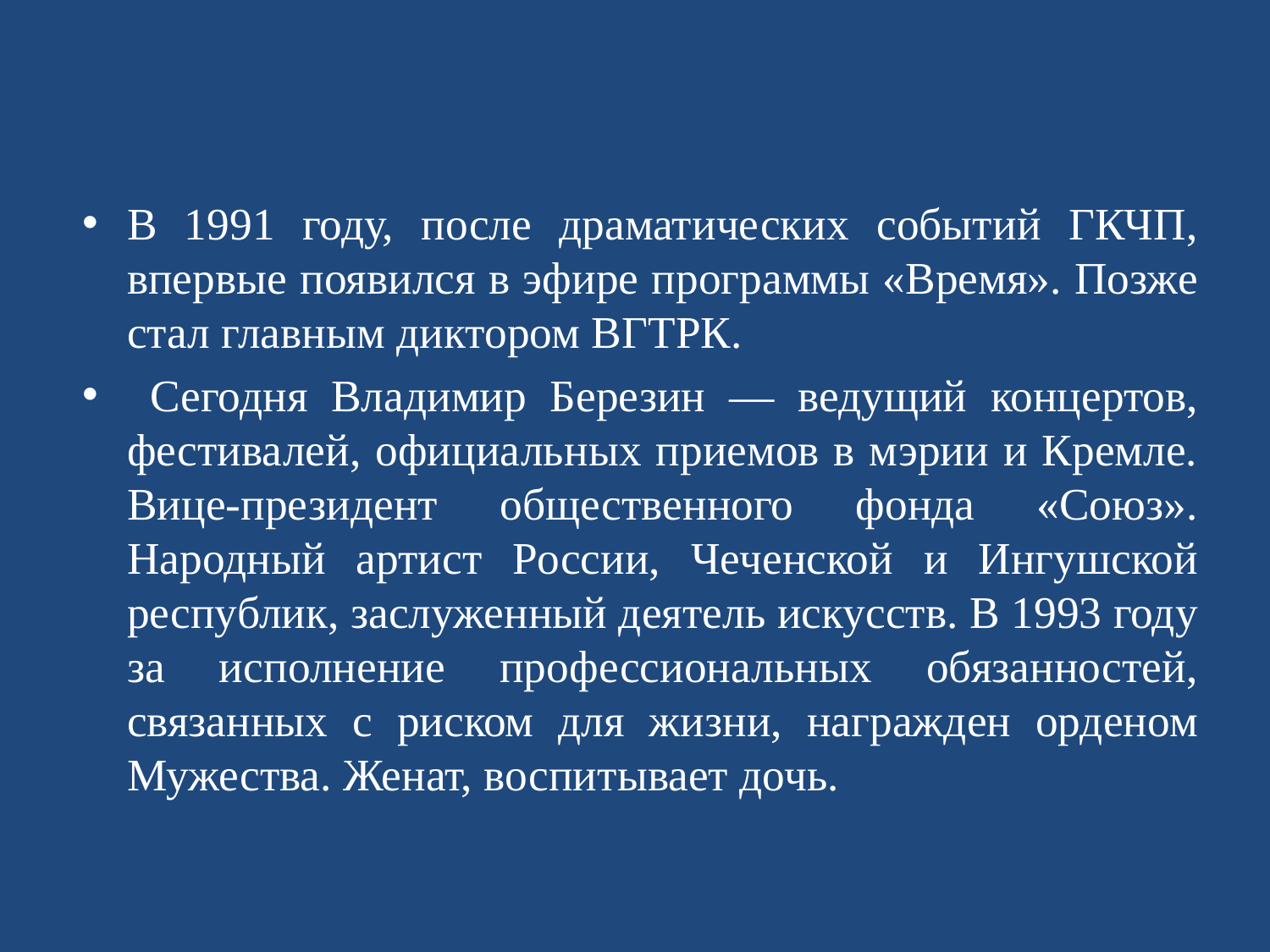

В 1991 году, после драматических событий ГКЧП, впервые появился в эфире программы «Время». Позже стал главным диктором ВГТРК.
 Сегодня Владимир Березин — ведущий концертов, фестивалей, официальных приемов в мэрии и Кремле. Вице-президент общественного фонда «Союз». Народный артист России, Чеченской и Ингушской республик, заслуженный деятель искусств. В 1993 году за исполнение профессиональных обязанностей, связанных с риском для жизни, награжден орденом Мужества. Женат, воспитывает дочь.